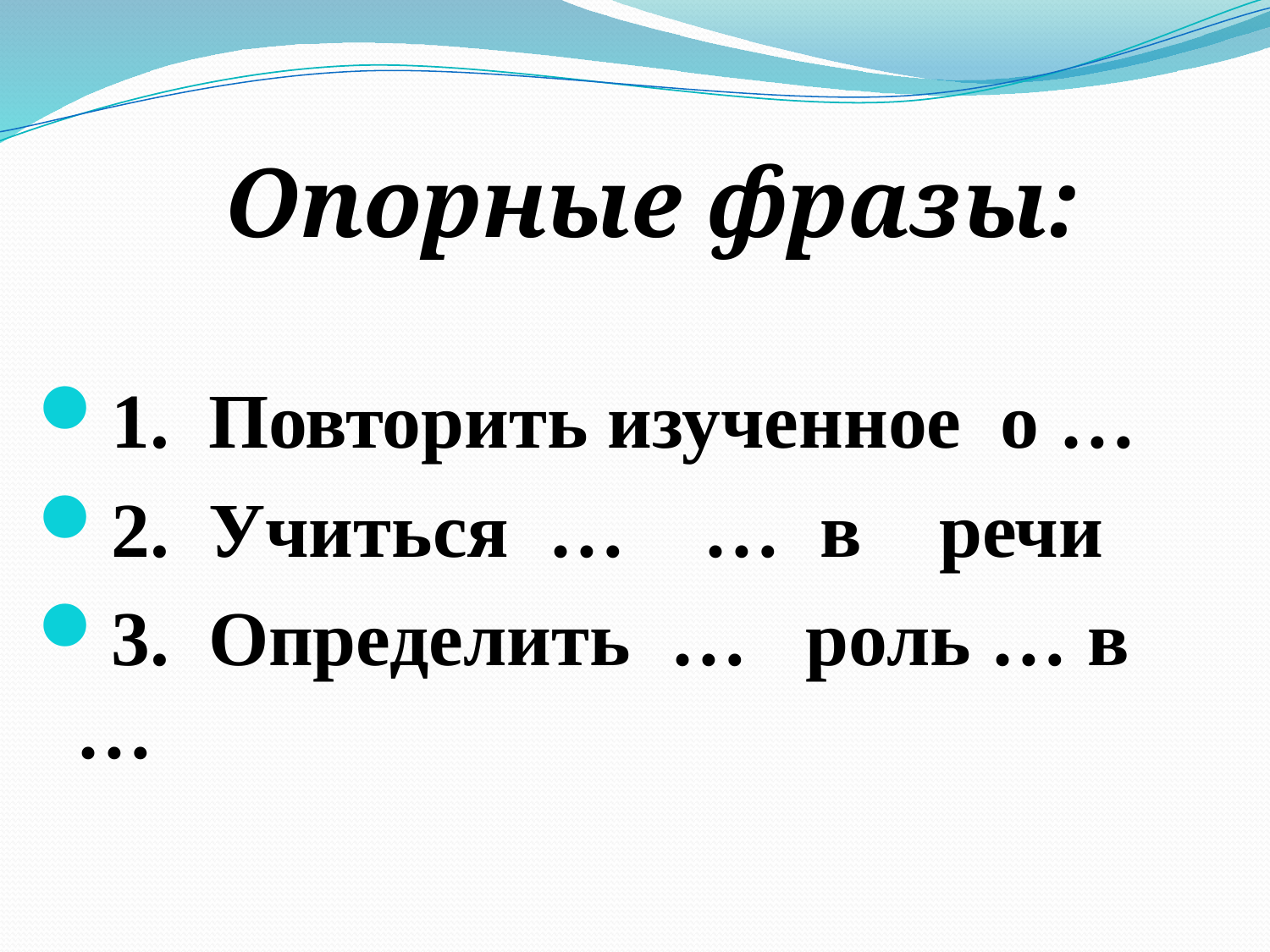

Опорные фразы:

1.  Повторить изученное  о …
2.  Учиться  …    …  в    речи
3.  Определить  …   роль … в …